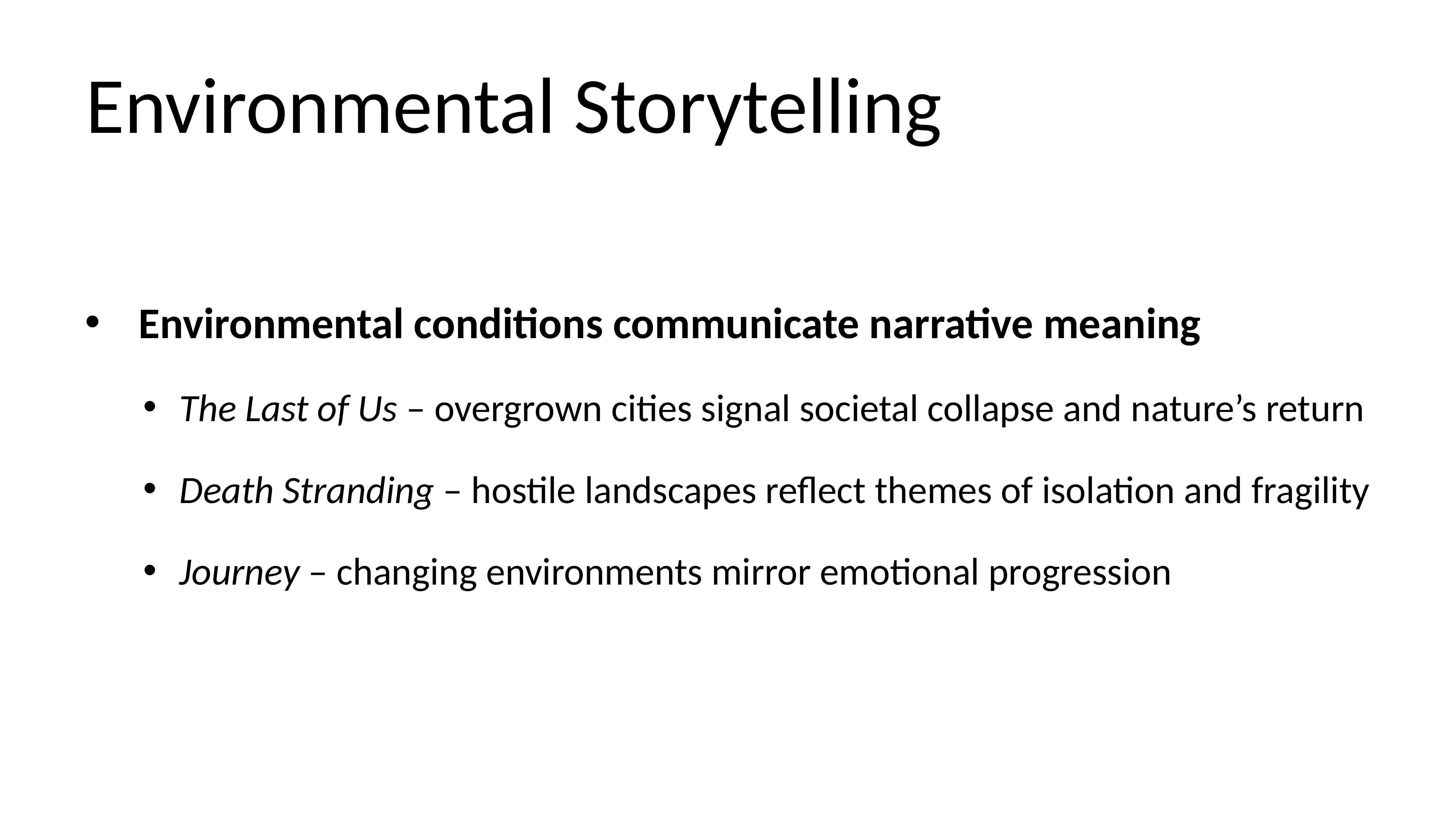

# Environmental Storytelling
 Environmental conditions communicate narrative meaning
The Last of Us – overgrown cities signal societal collapse and nature’s return
Death Stranding – hostile landscapes reflect themes of isolation and fragility
Journey – changing environments mirror emotional progression